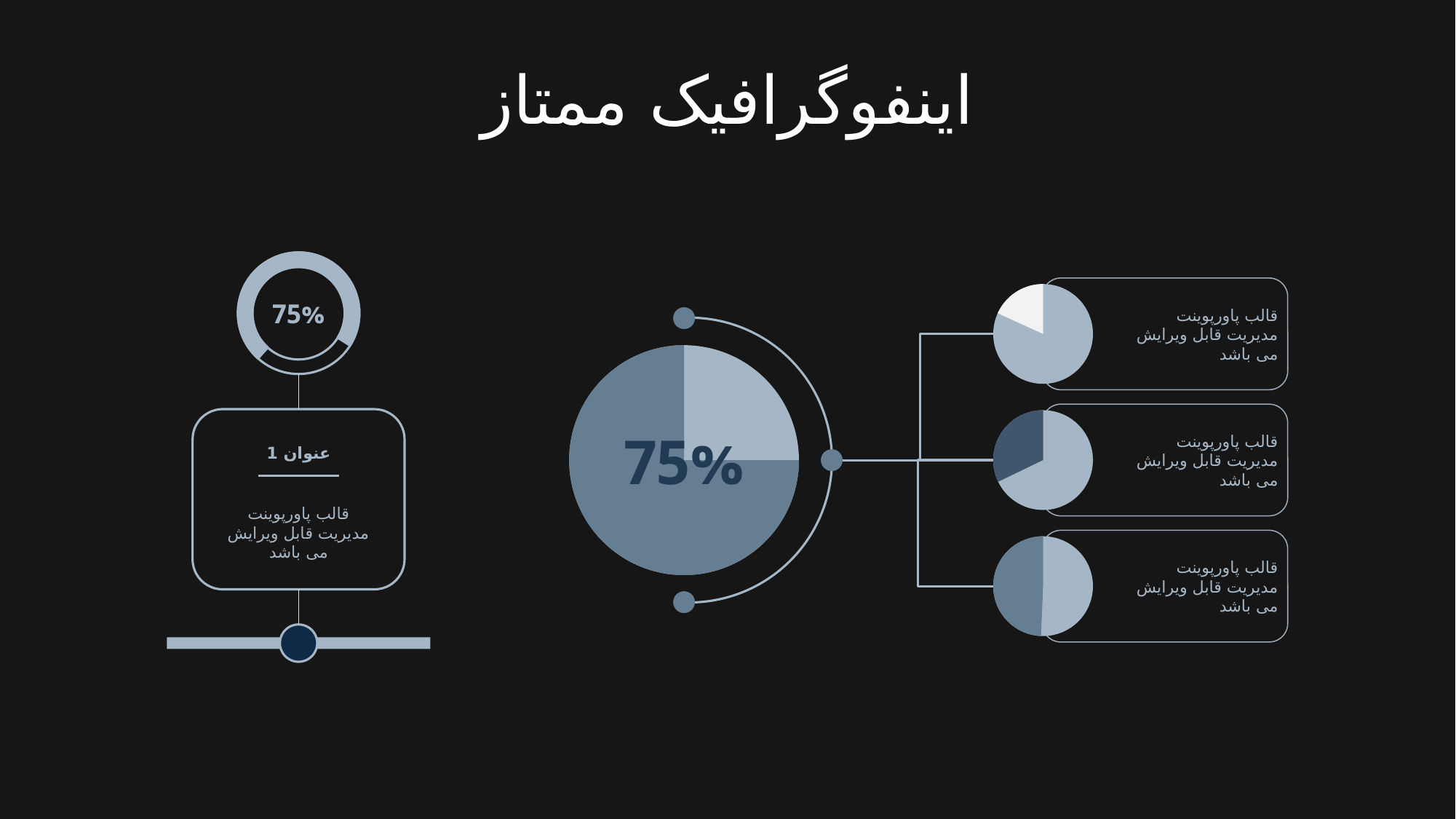

# اینفوگرافیک ممتاز

75%
قالب پاورپوینت مدیریت قابل ویرایش می باشد

75%
قالب پاورپوینت مدیریت قابل ویرایش می باشد
عنوان 1

قالب پاورپوینت مدیریت قابل ویرایش می باشد

قالب پاورپوینت مدیریت قابل ویرایش می باشد